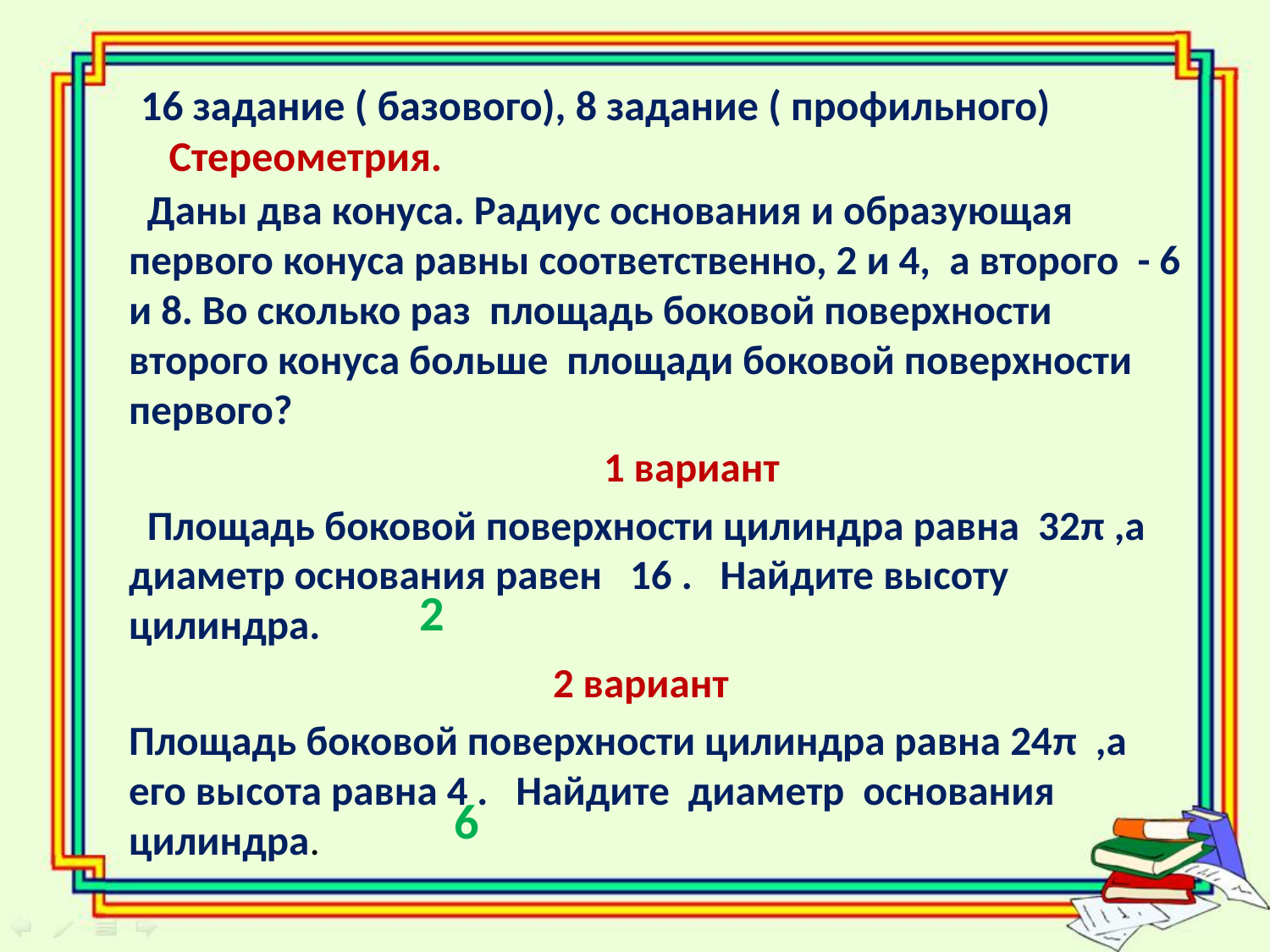

# 16 задание ( базового), 8 задание ( профильного) Стереометрия.

       Даны два конуса. Радиус основания и образующая первого конуса равны соответственно, 2 и 4,  а второго  - 6 и 8. Во сколько раз  площадь боковой поверхности  второго конуса больше  площади боковой поверхности первого?
                                                        1 вариант
       Площадь боковой поверхности цилиндра равна  32π ,а диаметр основания равен   16 .   Найдите высоту цилиндра.
2 вариант
     Площадь боковой поверхности цилиндра равна 24π  ,а  его высота равна 4 .   Найдите  диаметр  основания  цилиндра.

2
6